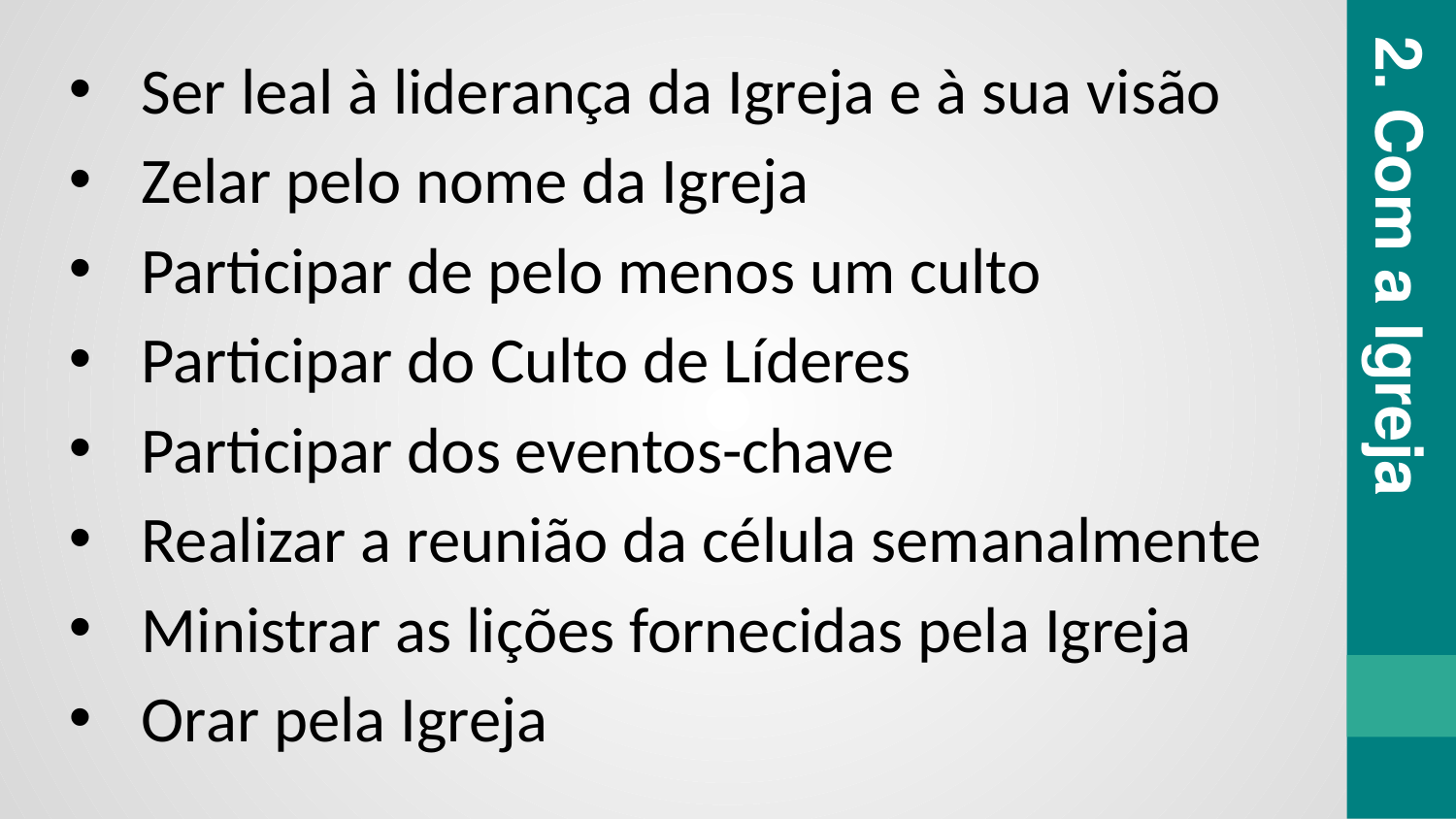

Ser leal à liderança da Igreja e à sua visão
Zelar pelo nome da Igreja
Participar de pelo menos um culto
Participar do Culto de Líderes
Participar dos eventos-chave
Realizar a reunião da célula semanalmente
Ministrar as lições fornecidas pela Igreja
Orar pela Igreja
2. Com a Igreja